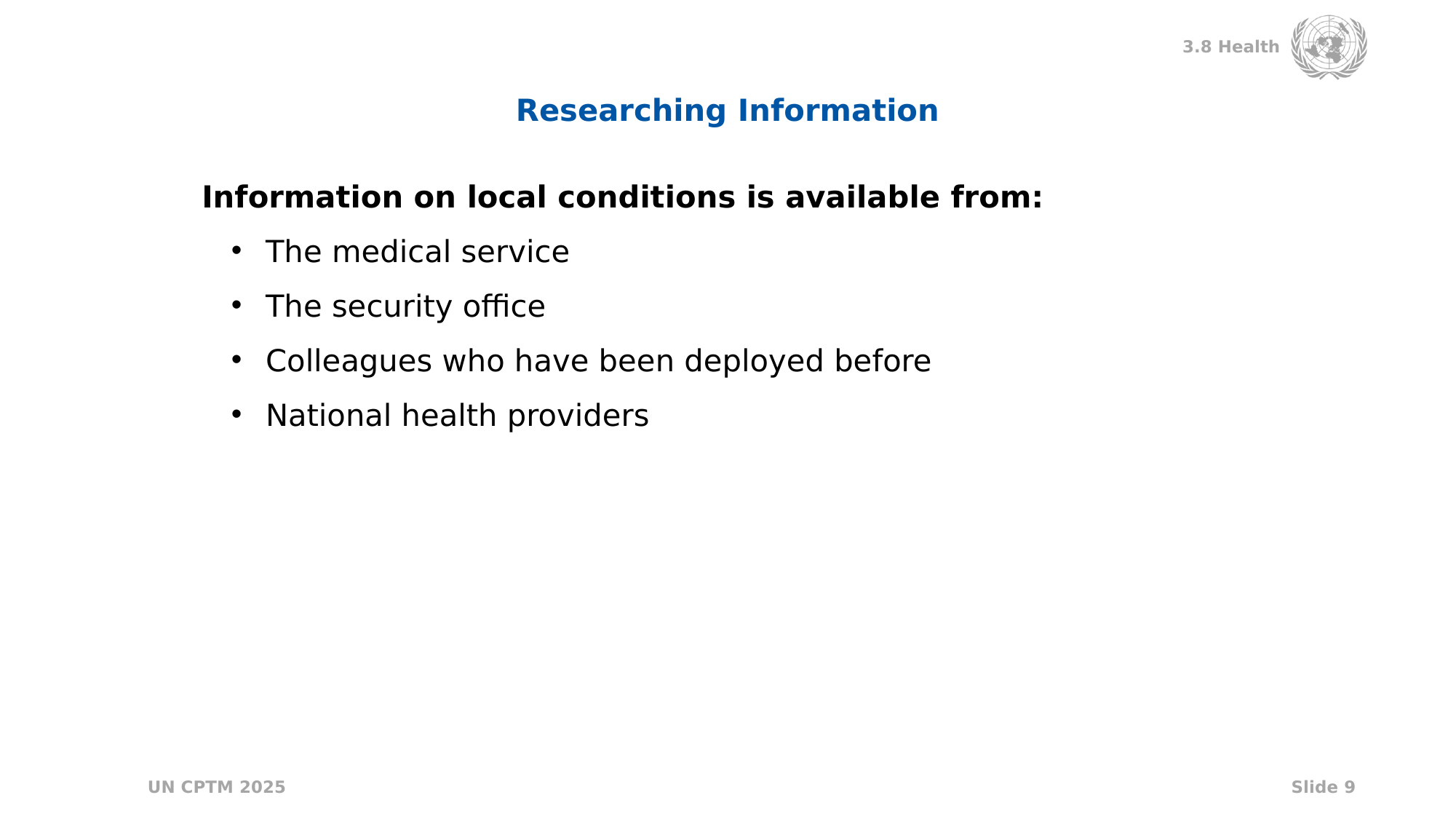

Researching Information
Information on local conditions is available from:
The medical service
The security office
Colleagues who have been deployed before
National health providers